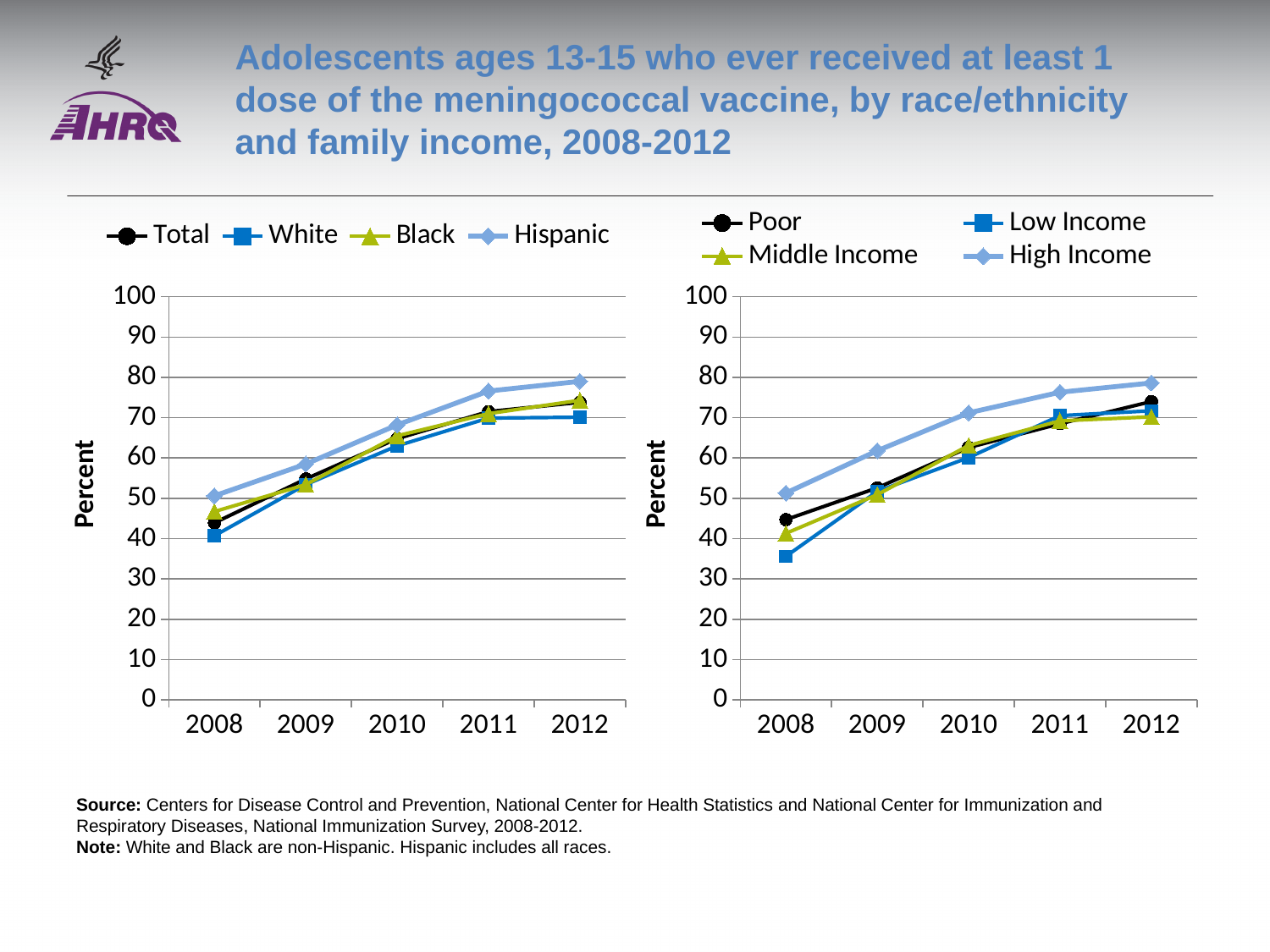

# Adolescents ages 13-15 who ever received at least 1 dose of the meningococcal vaccine, by race/ethnicity and family income, 2008-2012

### Chart

| Category | Total | White | Black | Hispanic |
|---|---|---|---|---|
| 2008 | 43.9 | 40.7 | 46.7 | 50.6 |
| 2009 | 54.8 | 53.4 | 53.4 | 58.5 |
| 2010 | 64.8 | 63.0 | 65.5 | 68.2 |
| 2011 | 71.5 | 69.9 | 71.0 | 76.6 |
| 2012 | 73.8 | 70.1 | 74.3 | 79.0 |

### Chart

| Category | Poor | Low Income | Middle Income | High Income  |
|---|---|---|---|---|
| 2008 | 44.7 | 35.6 | 41.3 | 51.3 |
| 2009 | 52.6 | 51.7 | 50.9 | 61.8 |
| 2010 | 62.6 | 60.1 | 63.1 | 71.2 |
| 2011 | 68.5 | 70.5 | 69.2 | 76.3 |
| 2012 | 74.0 | 71.7 | 70.2 | 78.6 |
Source: Centers for Disease Control and Prevention, National Center for Health Statistics and National Center for Immunization and Respiratory Diseases, National Immunization Survey, 2008-2012.
Note: White and Black are non-Hispanic. Hispanic includes all races.